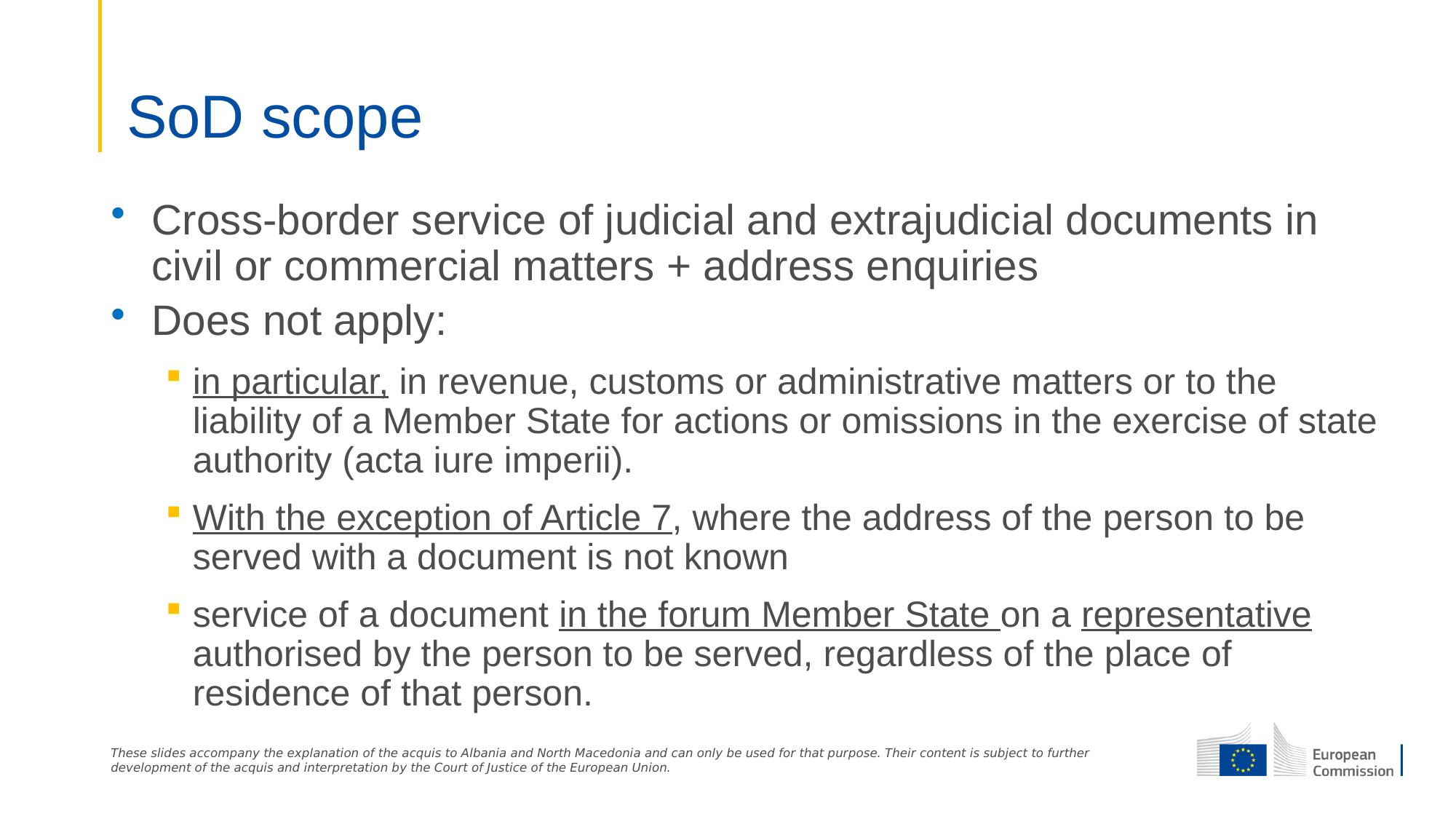

# SoD scope
Cross-border service of judicial and extrajudicial documents in civil or commercial matters + address enquiries
Does not apply:
in particular, in revenue, customs or administrative matters or to the liability of a Member State for actions or omissions in the exercise of state authority (acta iure imperii).
With the exception of Article 7, where the address of the person to be served with a document is not known
service of a document in the forum Member State on a representative authorised by the person to be served, regardless of the place of residence of that person.